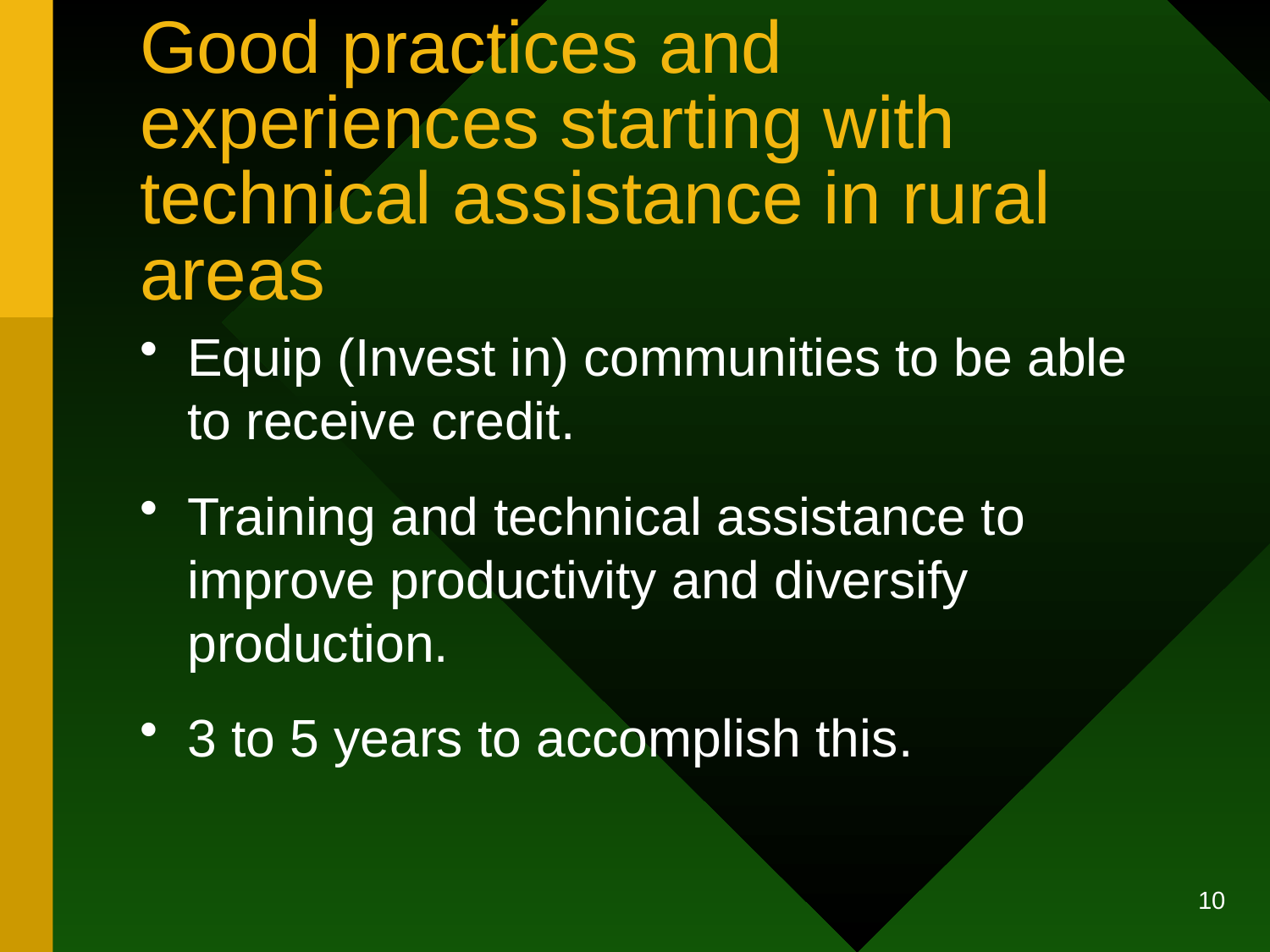

# Good practices and experiences starting with technical assistance in rural areas
Equip (Invest in) communities to be able to receive credit.
Training and technical assistance to improve productivity and diversify production.
3 to 5 years to accomplish this.
10